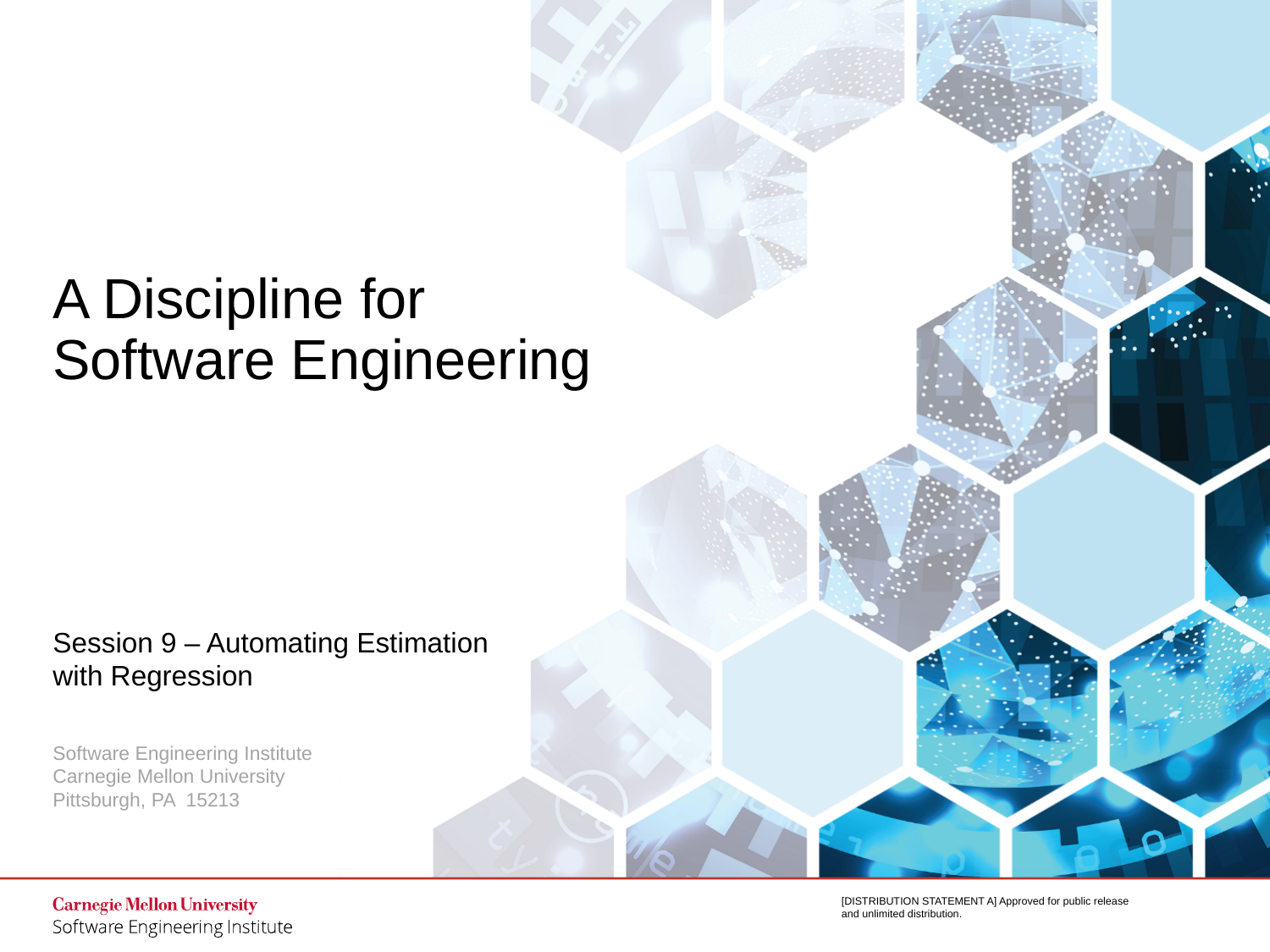

# A Discipline for Software Engineering
Session 9 – Automating Estimation
with Regression